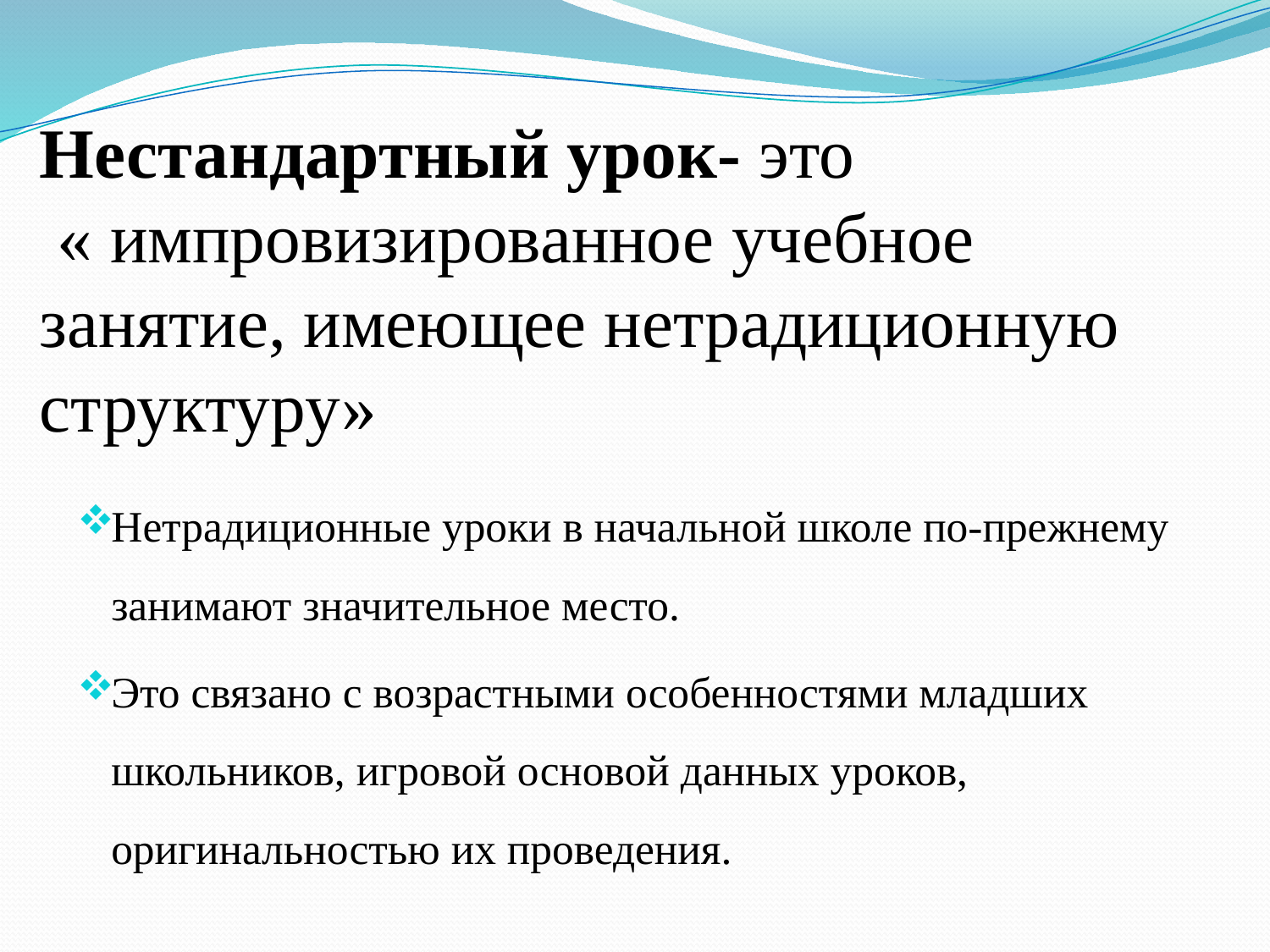

# Нестандартный урок- это « импровизированное учебное занятие, имеющее нетрадиционную структуру»

Нетрадиционные уроки в начальной школе по-прежнему занимают значительное место.
Это связано с возрастными особенностями младших школьников, игровой основой данных уроков, оригинальностью их проведения.